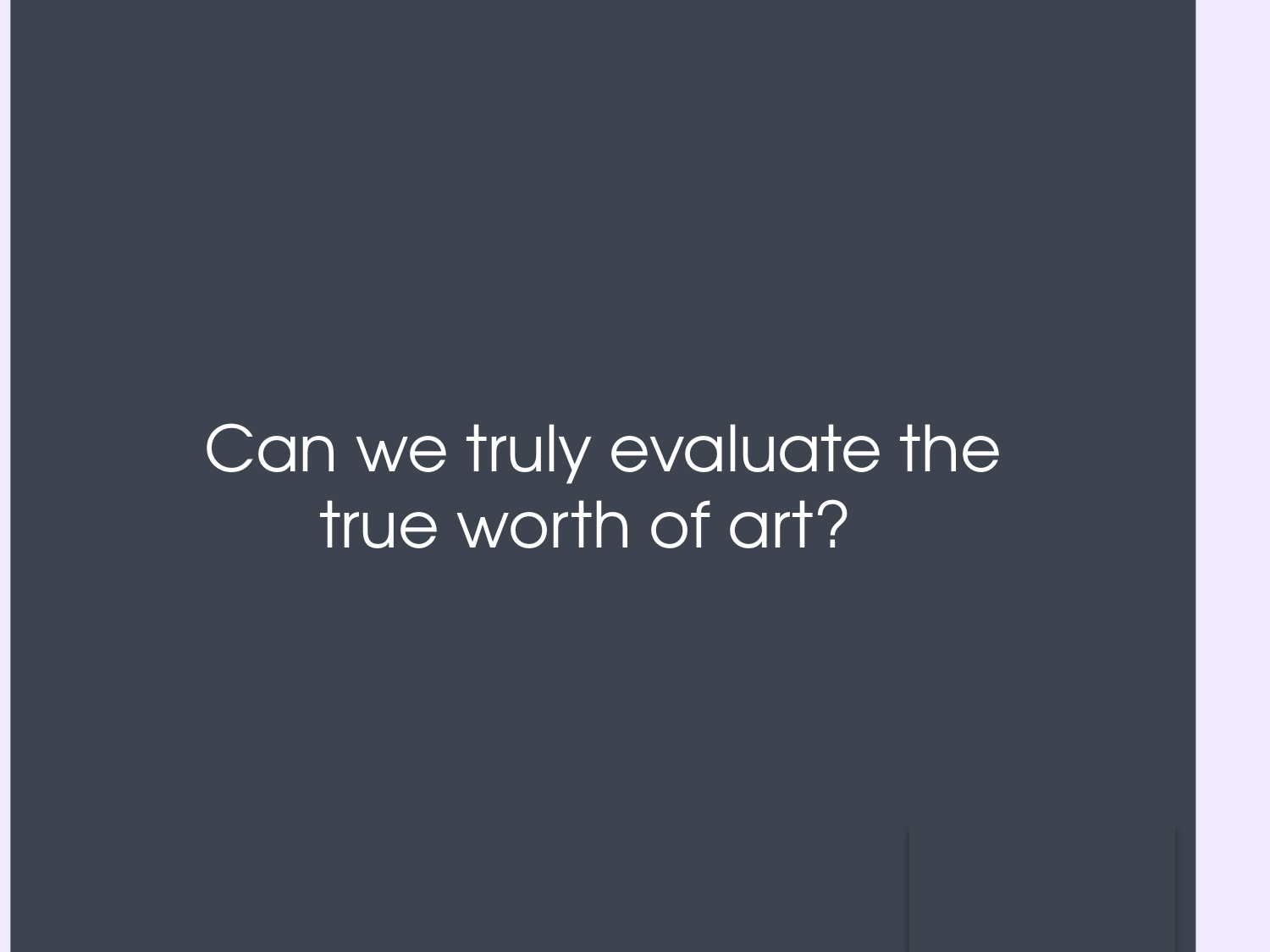

#
Can we truly evaluate the true worth of art?